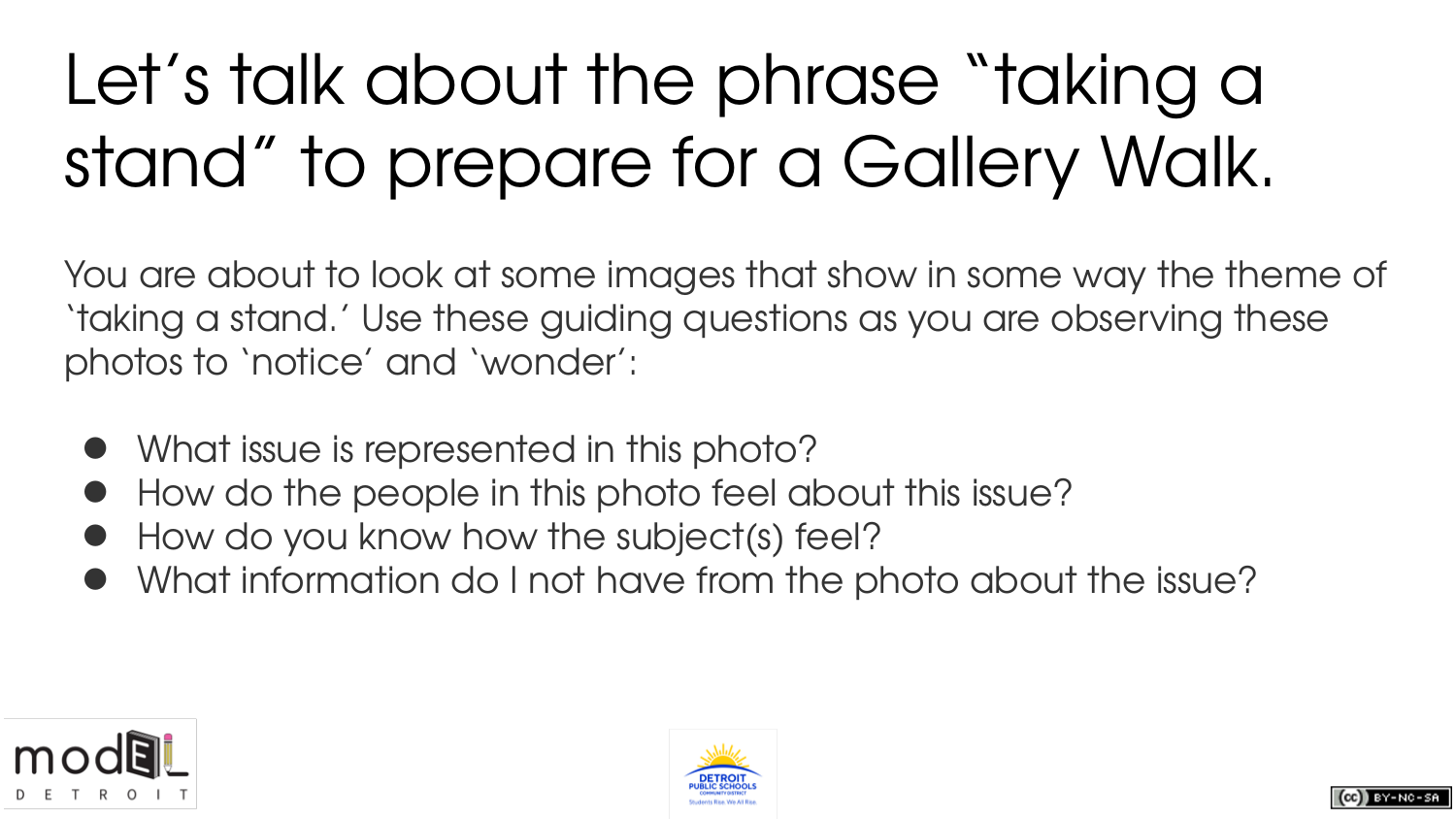

# Let’s talk about the phrase “taking a stand” to prepare for a Gallery Walk.
You are about to look at some images that show in some way the theme of ‘taking a stand.’ Use these guiding questions as you are observing these photos to ‘notice’ and ‘wonder’:

What issue is represented in this photo?
How do the people in this photo feel about this issue?
How do you know how the subject(s) feel?
What information do I not have from the photo about the issue?